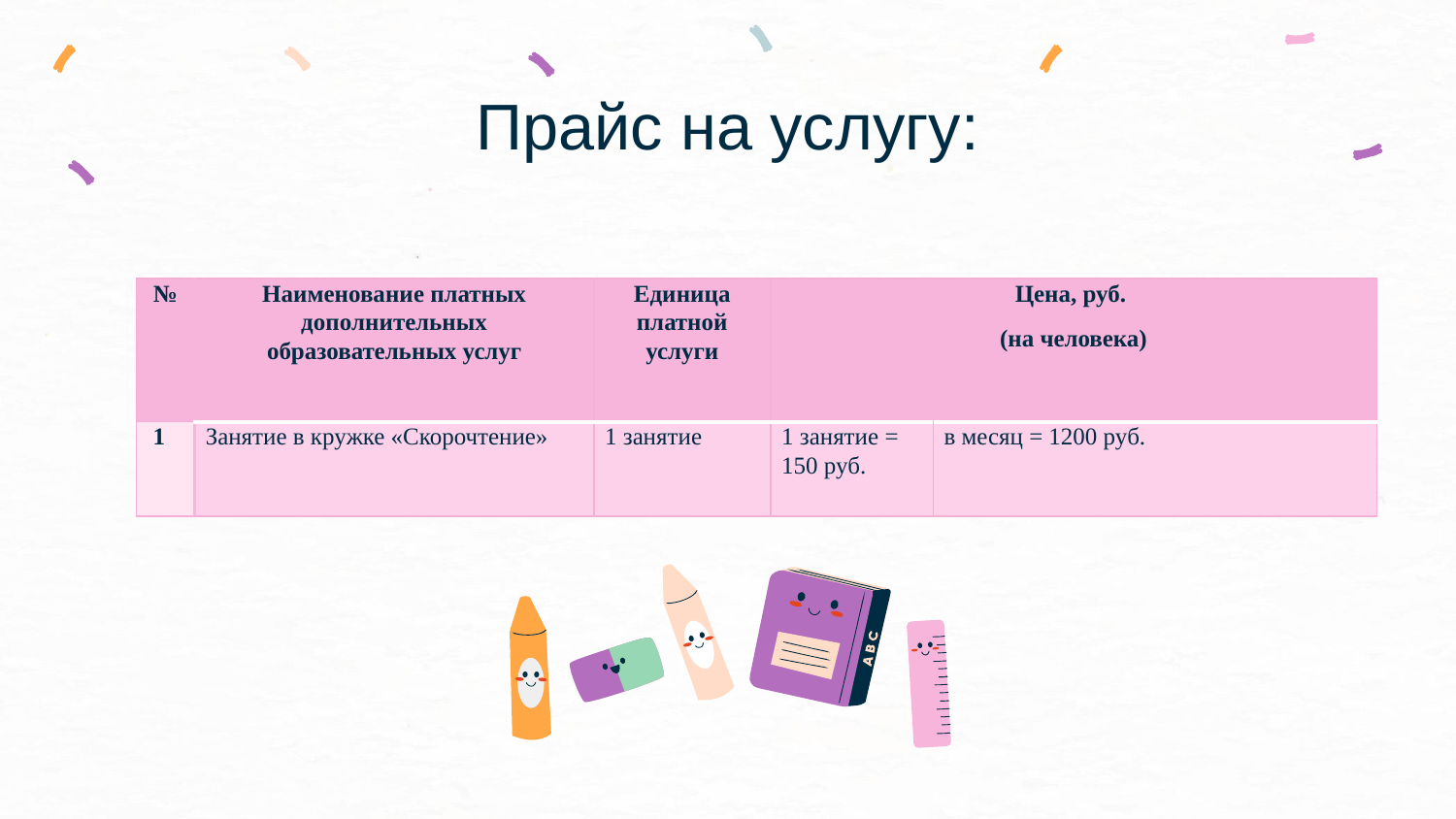

# Прайс на услугу:
| № | Наименование платных дополнительных образовательных услуг | Единица платной услуги | Цена, руб. (на человека) |  |
| --- | --- | --- | --- | --- |
| 1 | Занятие в кружке «Скорочтение» | 1 занятие | 1 занятие = 150 руб. | в месяц = 1200 руб. |